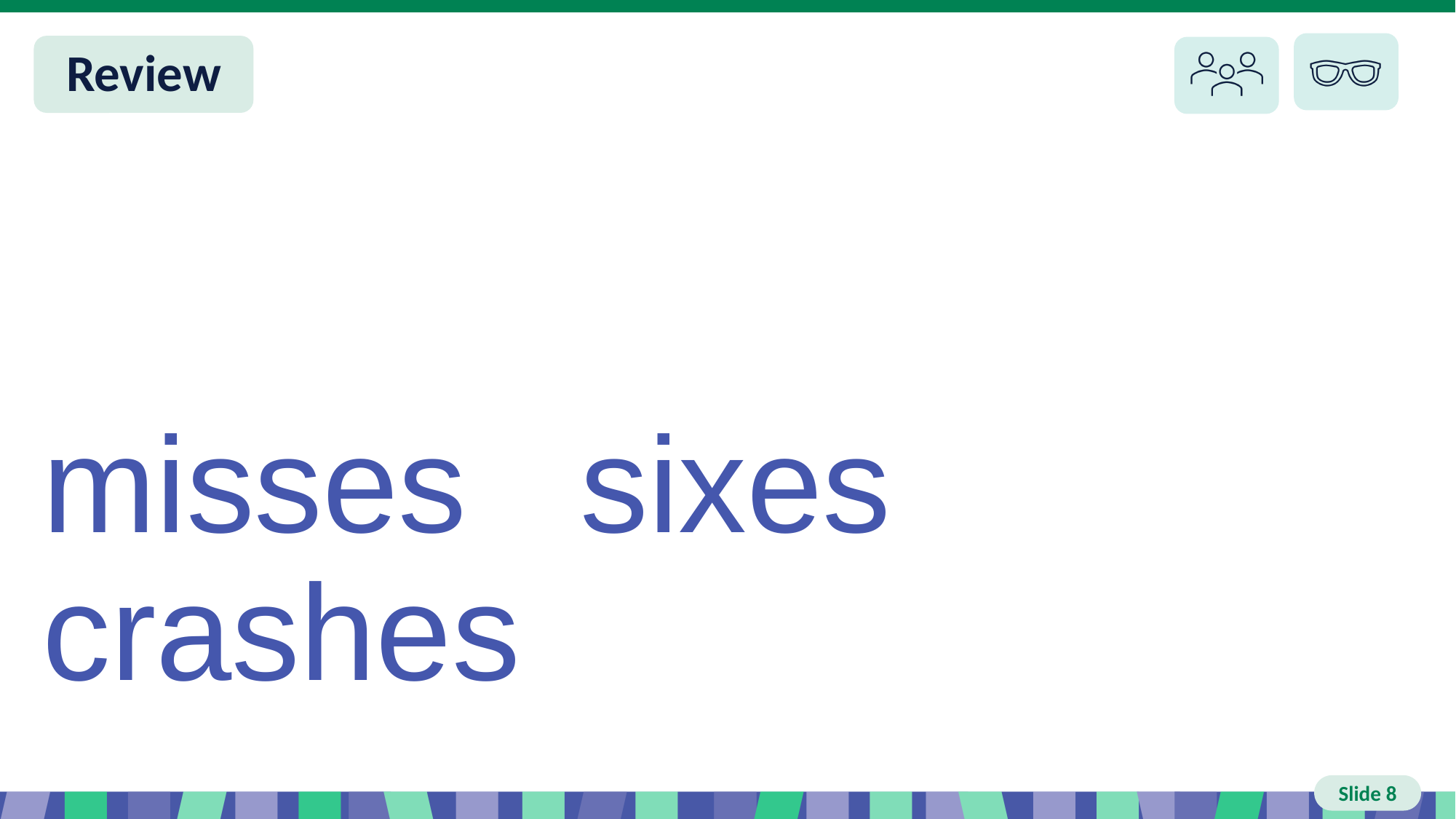

# Slide 8 Review
misses   sixes   crashes